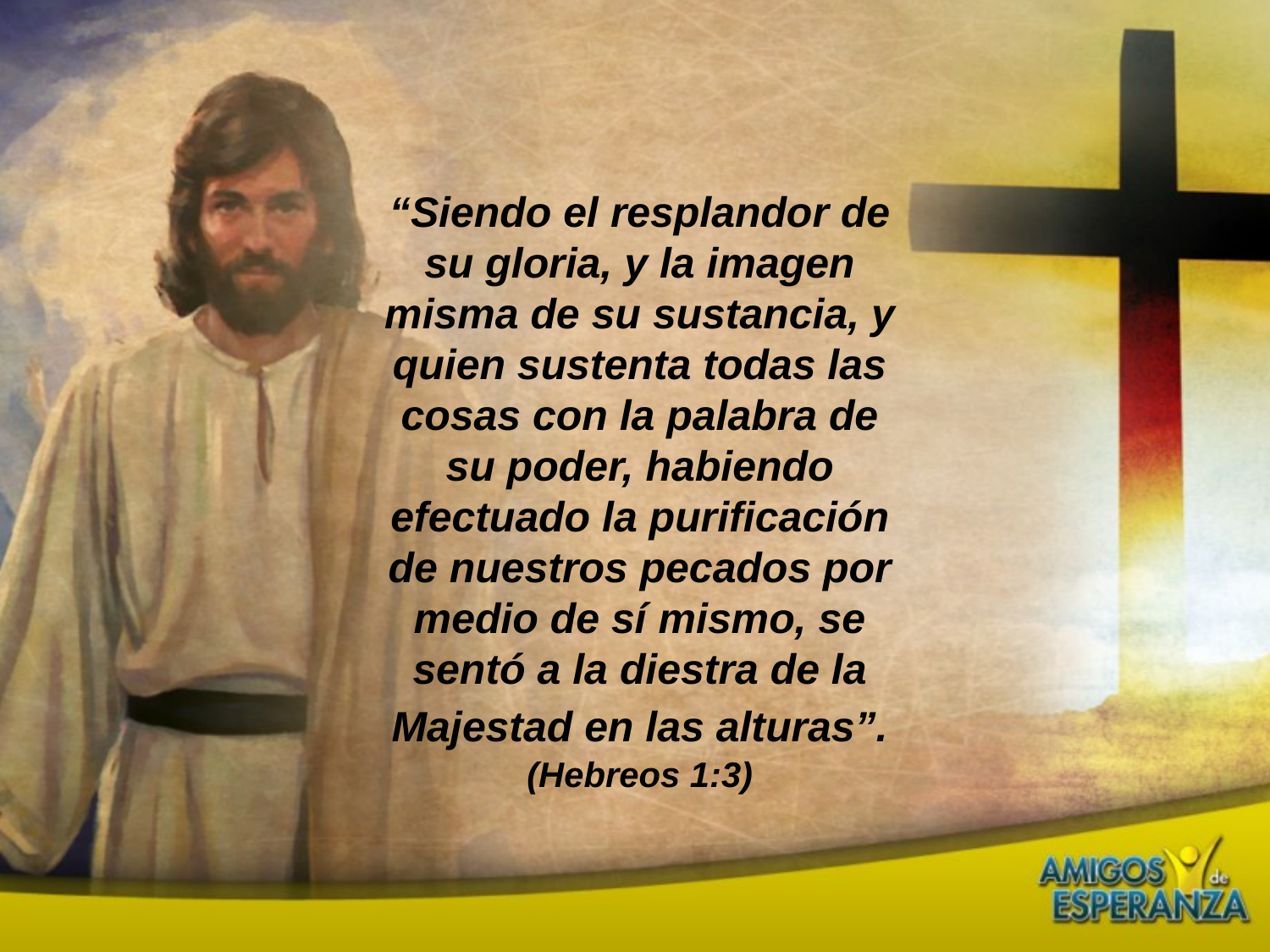

“Siendo el resplandor de su gloria, y la imagen misma de su sustancia, y quien sustenta todas las cosas con la palabra de su poder, habiendo efectuado la purificación de nuestros pecados por medio de sí mismo, se sentó a la diestra de la Majestad en las alturas”. (Hebreos 1:3)